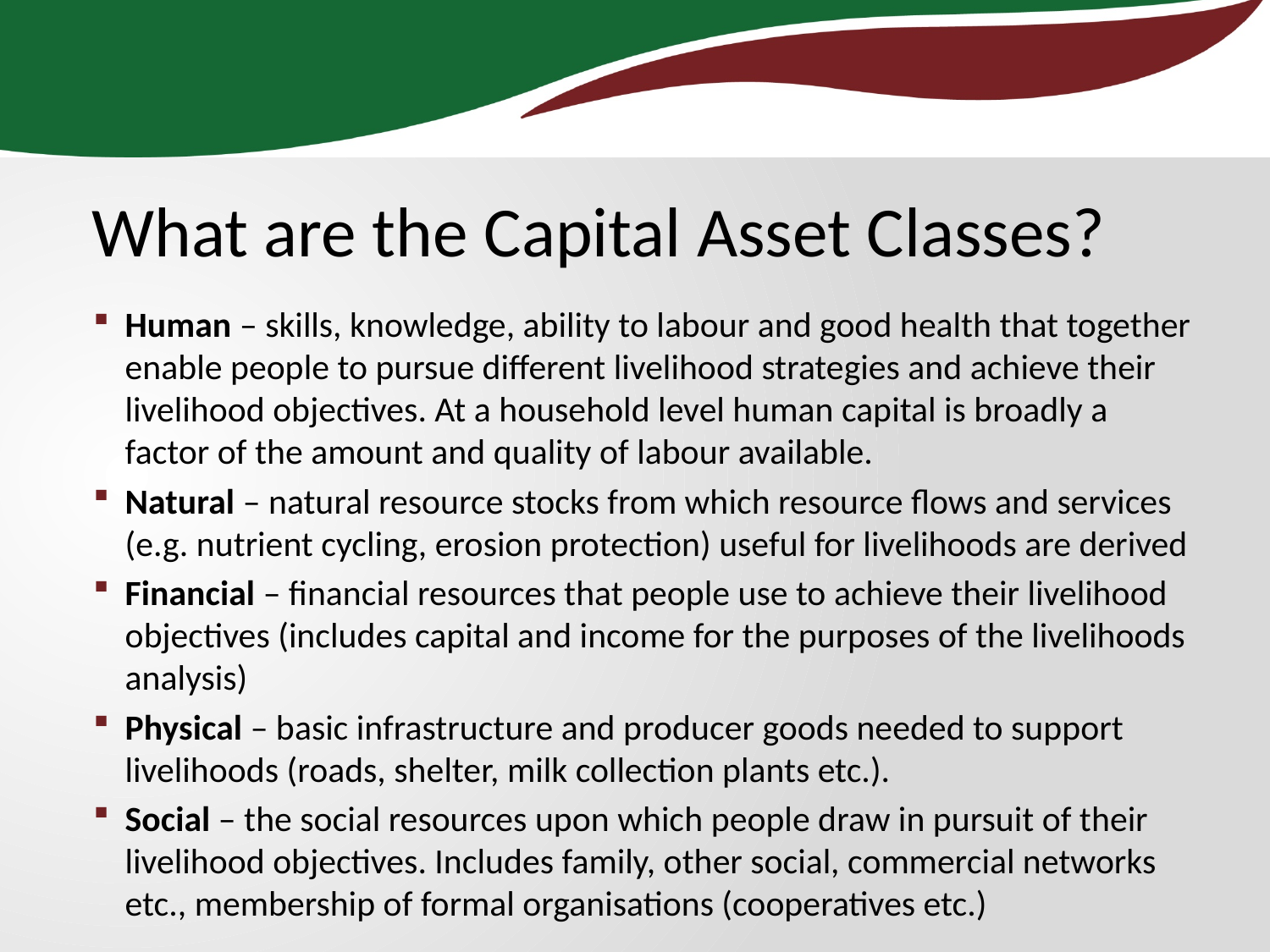

What are the Capital Asset Classes?
Human – skills, knowledge, ability to labour and good health that together enable people to pursue different livelihood strategies and achieve their livelihood objectives. At a household level human capital is broadly a factor of the amount and quality of labour available.
Natural – natural resource stocks from which resource flows and services (e.g. nutrient cycling, erosion protection) useful for livelihoods are derived
Financial – financial resources that people use to achieve their livelihood objectives (includes capital and income for the purposes of the livelihoods analysis)
Physical – basic infrastructure and producer goods needed to support livelihoods (roads, shelter, milk collection plants etc.).
Social – the social resources upon which people draw in pursuit of their livelihood objectives. Includes family, other social, commercial networks etc., membership of formal organisations (cooperatives etc.)